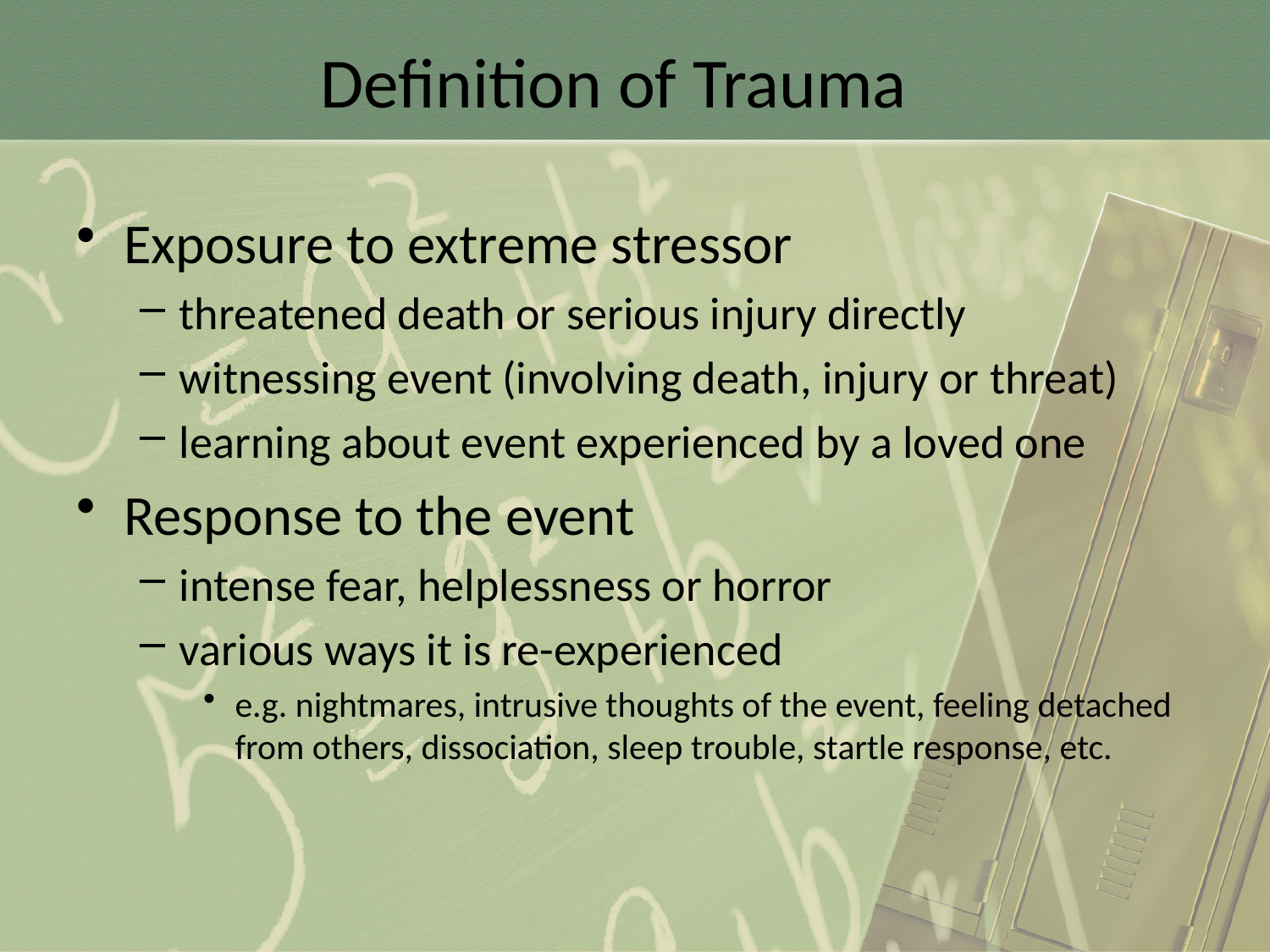

# Definition of Trauma
Exposure to extreme stressor
threatened death or serious injury directly
witnessing event (involving death, injury or threat)
learning about event experienced by a loved one
Response to the event
intense fear, helplessness or horror
various ways it is re-experienced
e.g. nightmares, intrusive thoughts of the event, feeling detached from others, dissociation, sleep trouble, startle response, etc.